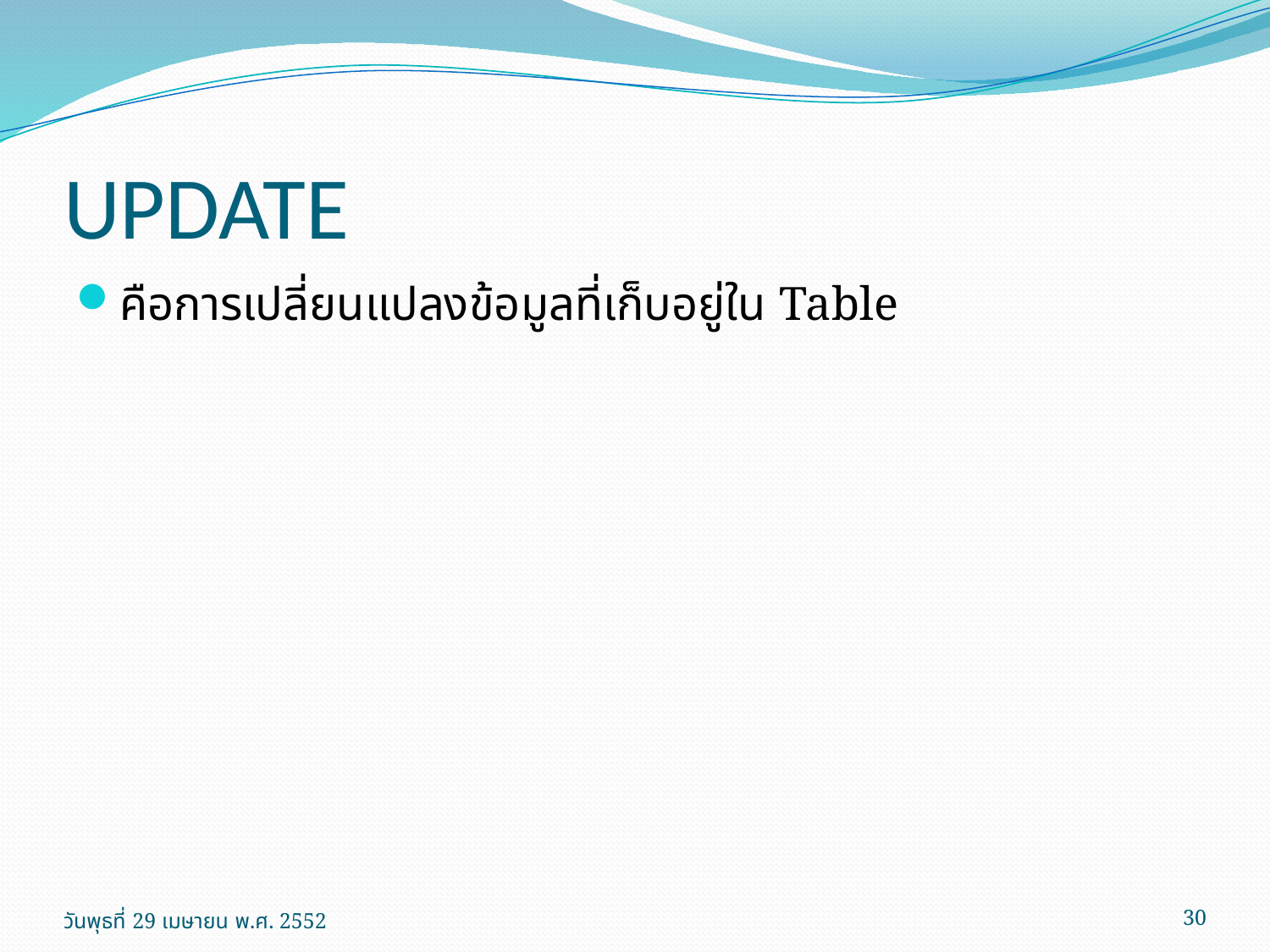

# UPDATE
คือการเปลี่ยนแปลงข้อมูลที่เก็บอยู่ใน Table
วันพุธที่ 29 เมษายน พ.ศ. 2552
30